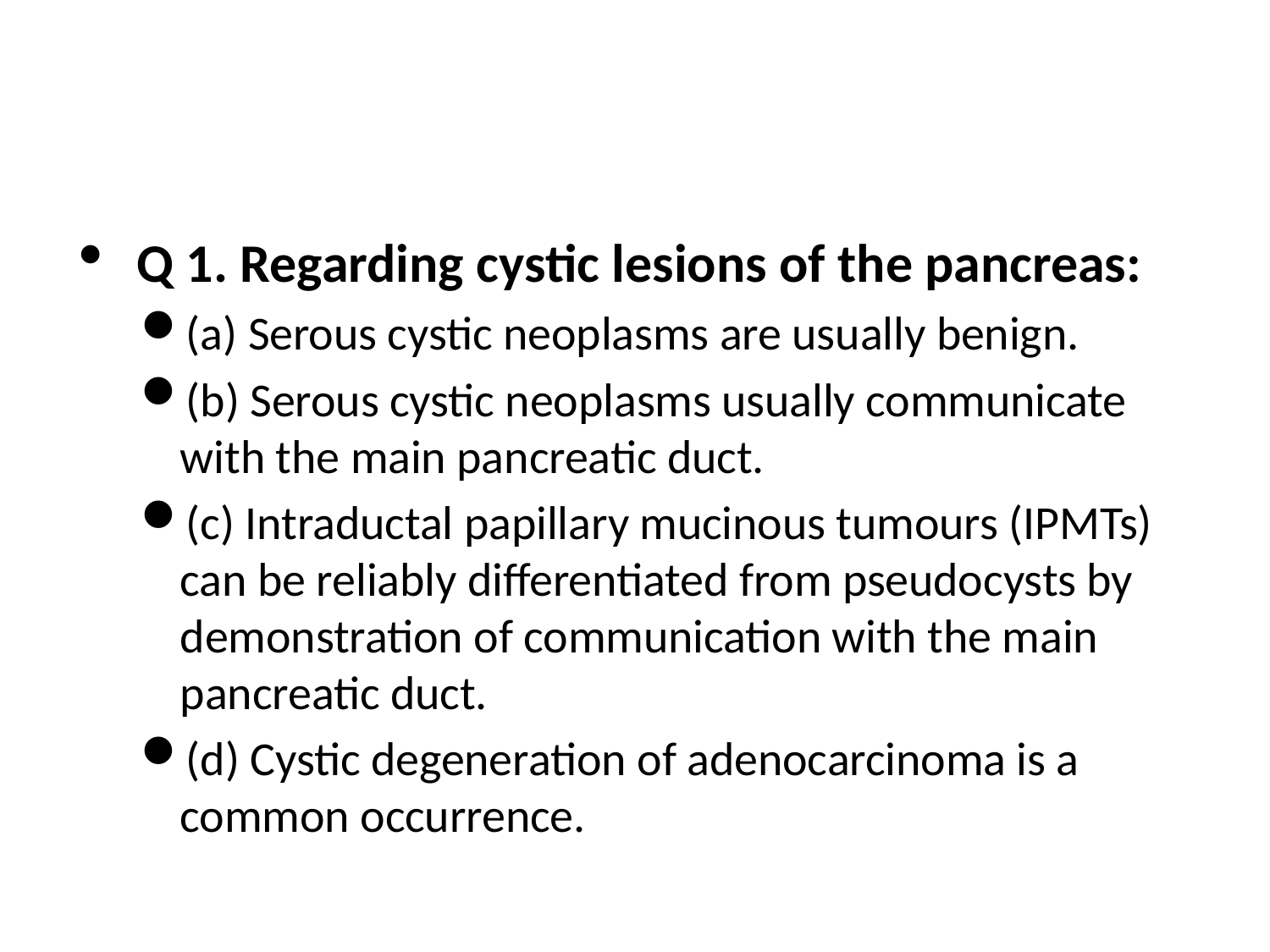

#
Q 1. Regarding cystic lesions of the pancreas:
(a) Serous cystic neoplasms are usually benign.
(b) Serous cystic neoplasms usually communicate with the main pancreatic duct.
(c) Intraductal papillary mucinous tumours (IPMTs) can be reliably differentiated from pseudocysts by demonstration of communication with the main pancreatic duct.
(d) Cystic degeneration of adenocarcinoma is a common occurrence.